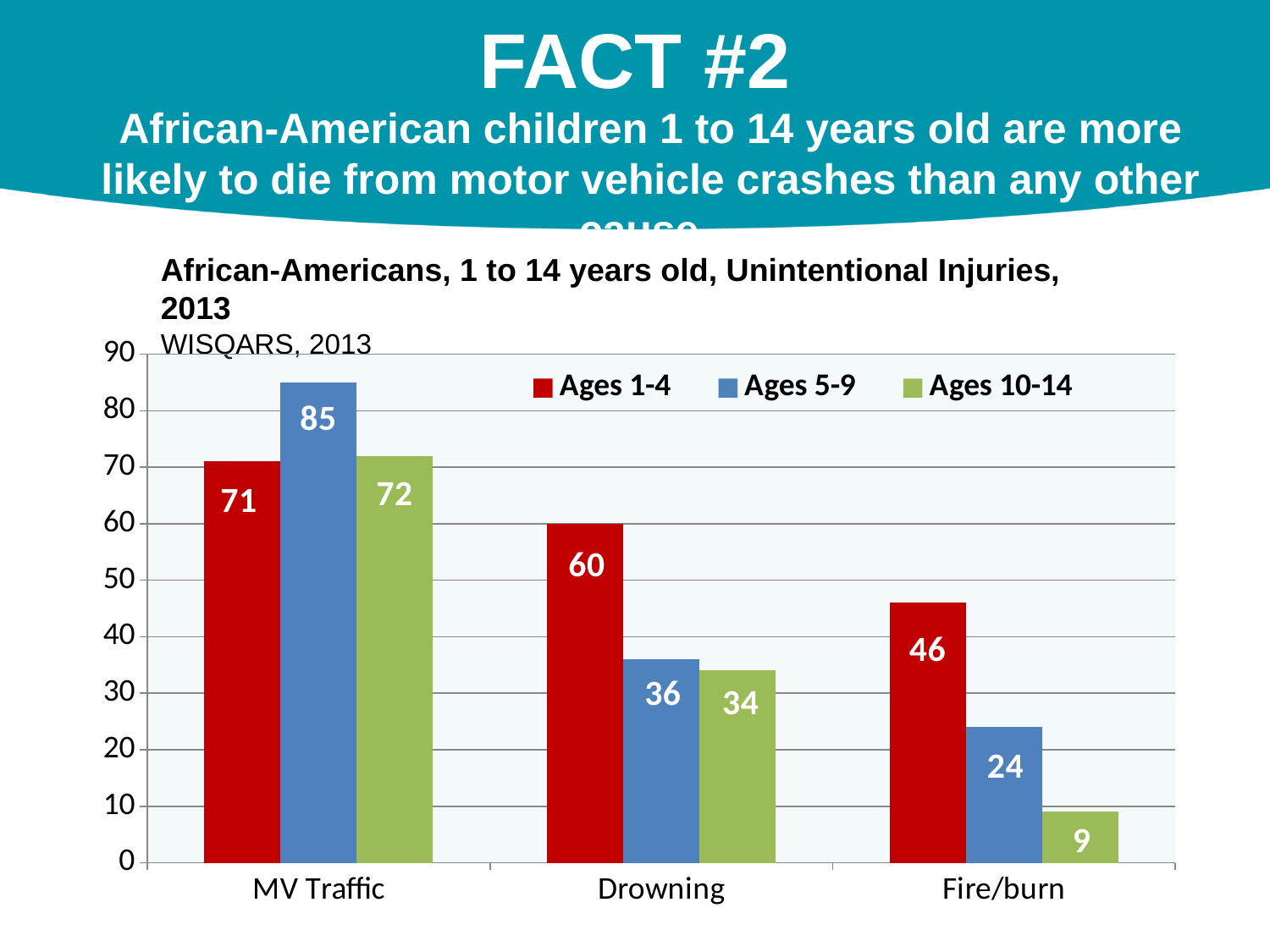

# FACT #2
African-American children 1 to 14 years old are more likely to die from motor vehicle crashes than any other cause.
African-Americans, 1 to 14 years old, Unintentional Injuries, 2013
WISQARS, 2013

### Chart

| Category | Ages 1-4 | Ages 5-9 | Ages 10-14 |
|---|---|---|---|
| MV Traffic | 71.0 | 85.0 | 72.0 |
| Drowning | 60.0 | 36.0 | 34.0 |
| Fire/burn | 46.0 | 24.0 | 9.0 |